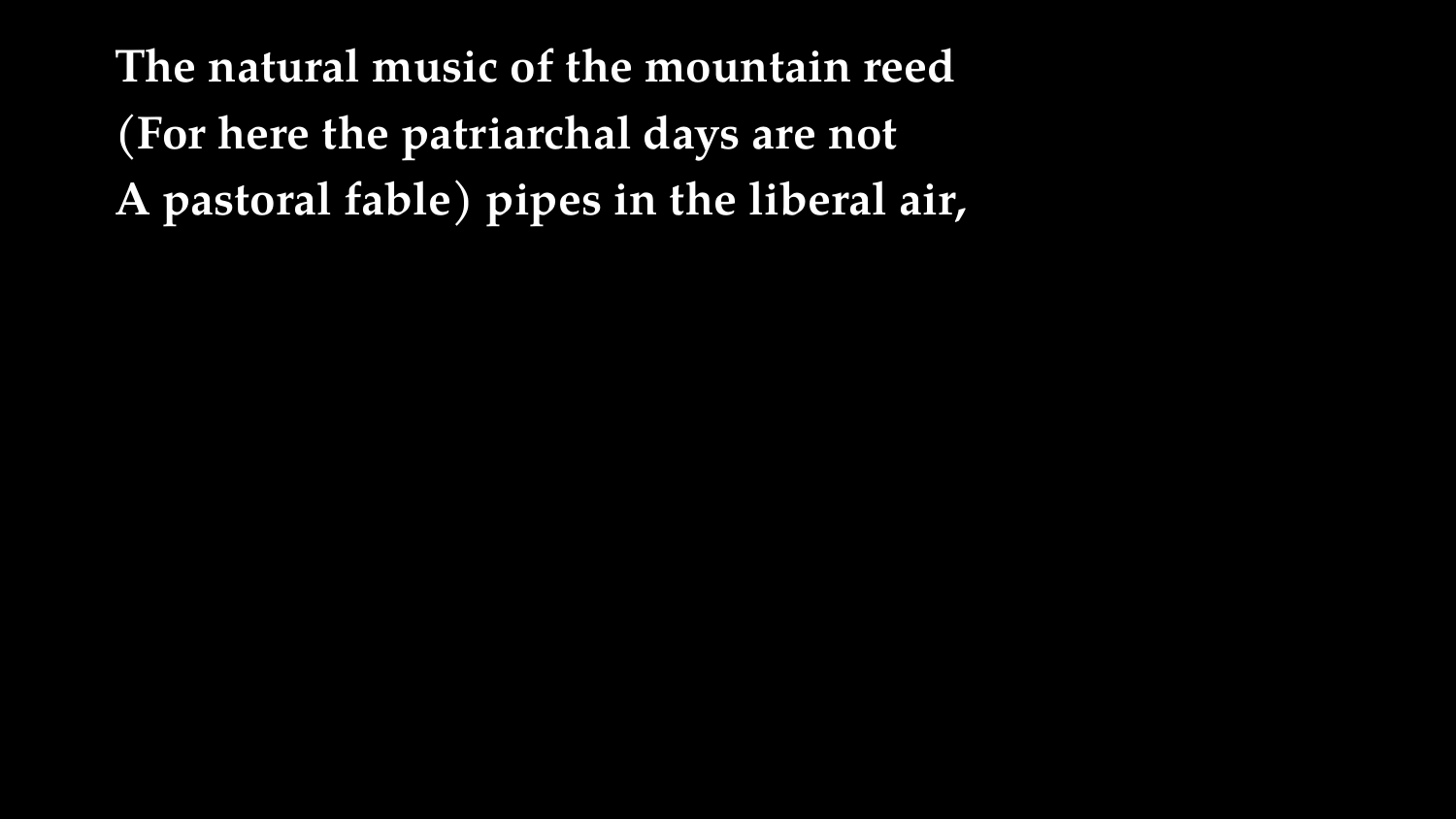

# The natural music of the mountain reed (For here the patriarchal days are not A pastoral fable) pipes in the liberal air,